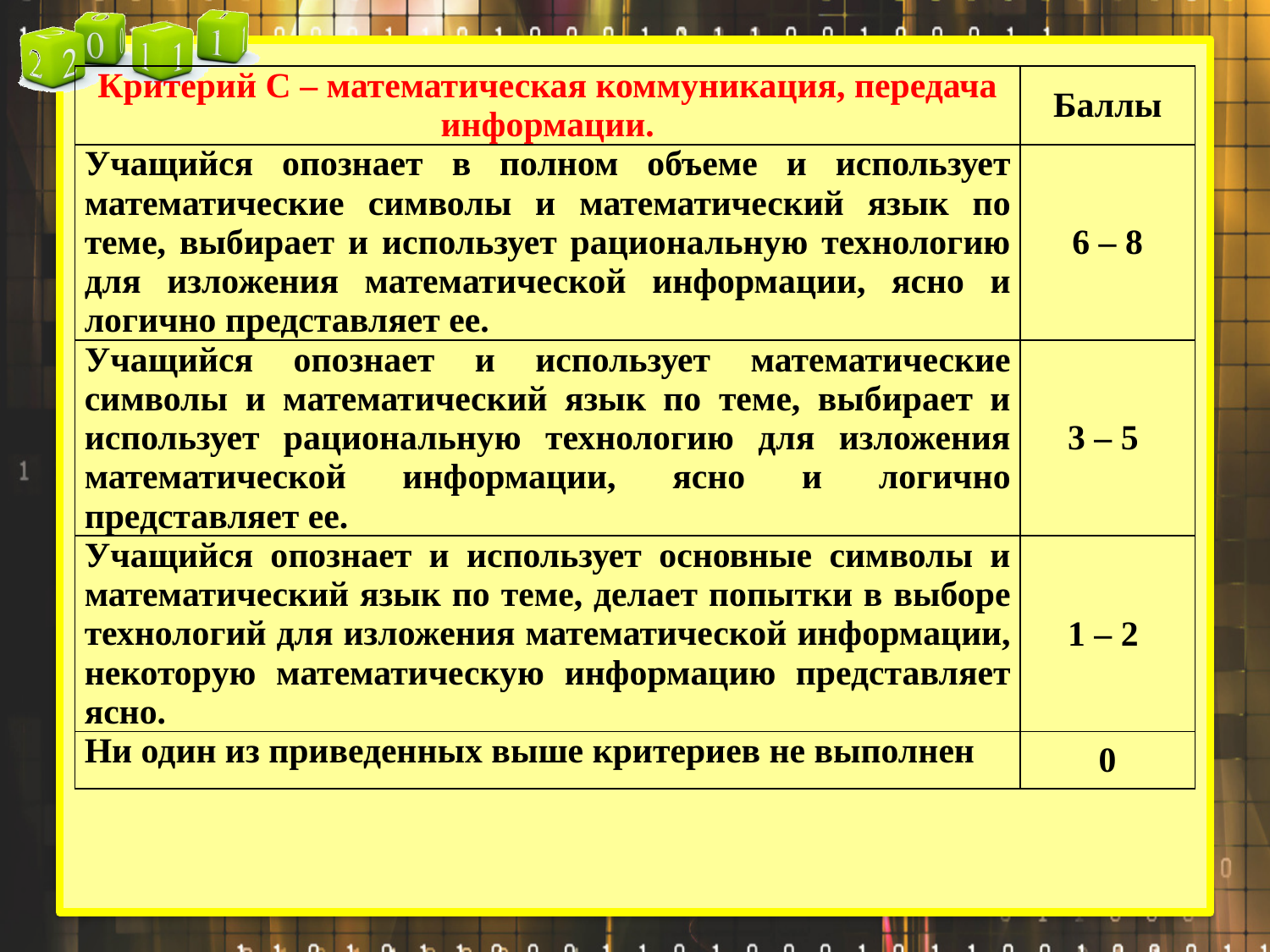

| Критерий С – математическая коммуникация, передача информации. | Баллы |
| --- | --- |
| Учащийся опознает в полном объеме и использует математические символы и математический язык по теме, выбирает и использует рациональную технологию для изложения математической информации, ясно и логично представляет ее. | 6 – 8 |
| Учащийся опознает и использует математические символы и математический язык по теме, выбирает и использует рациональную технологию для изложения математической информации, ясно и логично представляет ее. | 3 – 5 |
| Учащийся опознает и использует основные символы и математический язык по теме, делает попытки в выборе технологий для изложения математической информации, некоторую математическую информацию представляет ясно. | 1 – 2 |
| Ни один из приведенных выше критериев не выполнен | 0 |